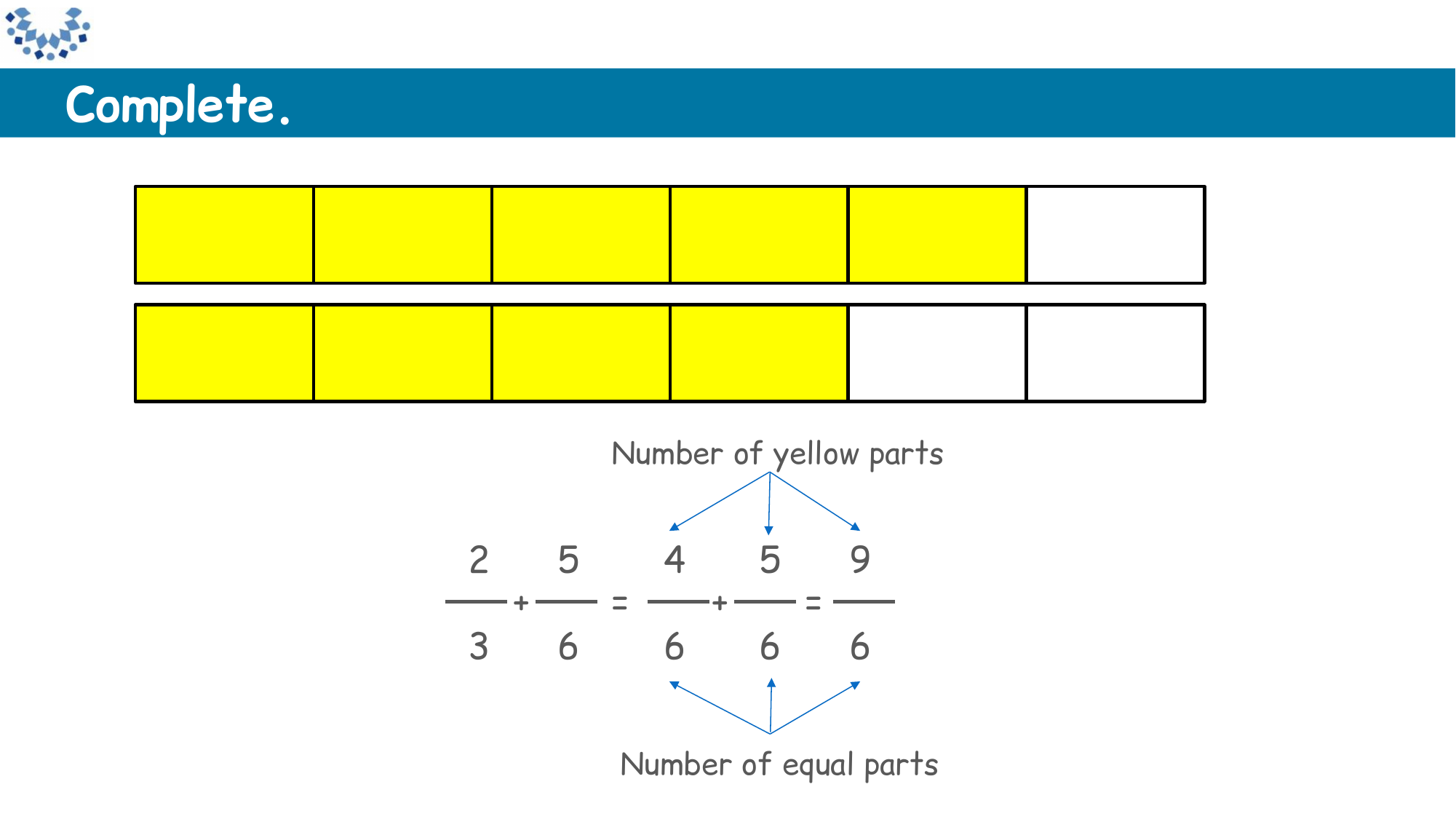

Complete.

Number of yellow parts
2
5
4
5
9
=
=
+
+
3
6
6
6
6
Number of equal parts